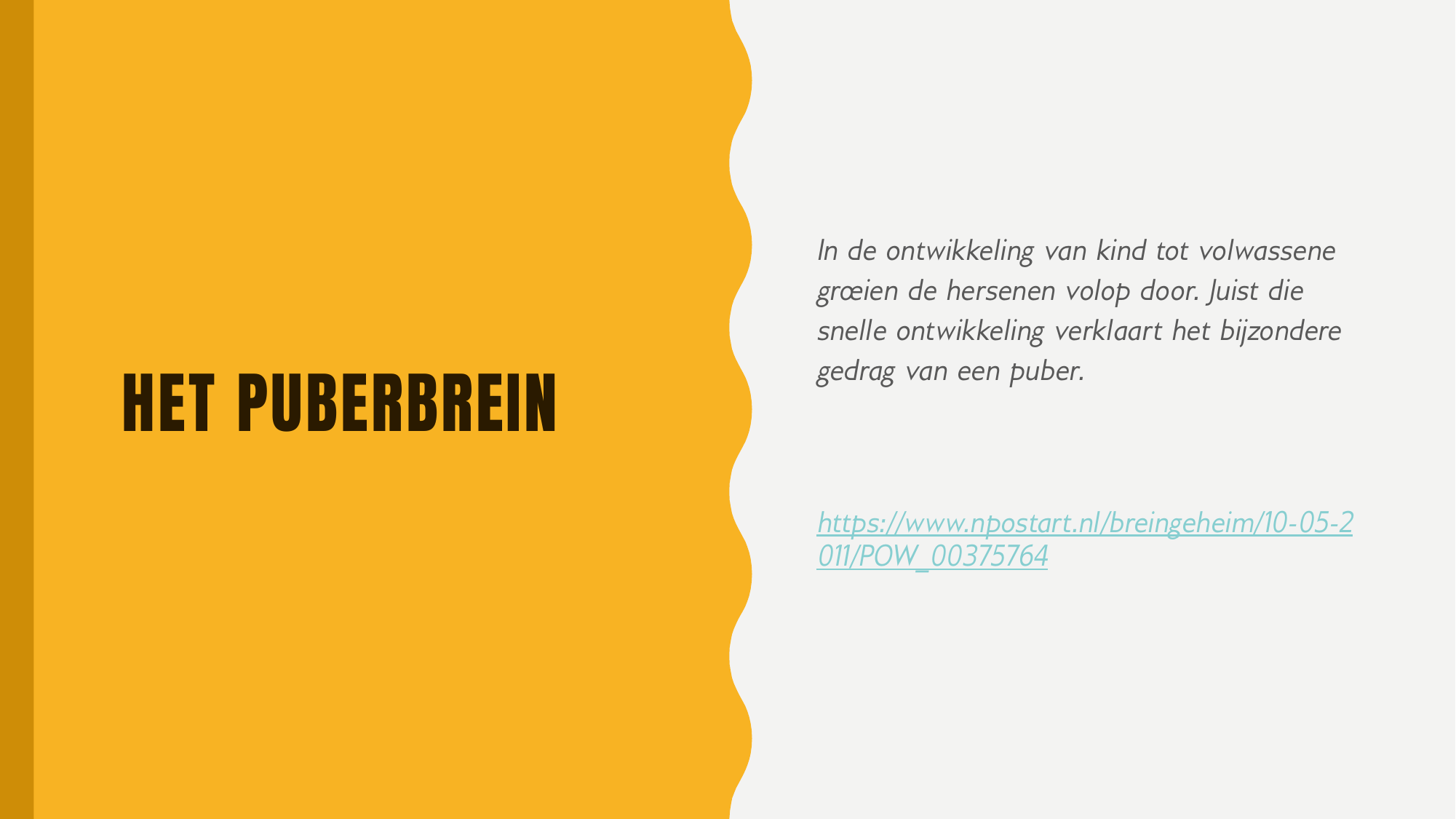

In de ontwikkeling van kind tot volwassene groeien de hersenen volop door. Juist die snelle ontwikkeling verklaart het bijzondere gedrag van een puber.

https://www.npostart.nl/breingeheim/10-05-2011/POW_00375764

# Het puberbrein